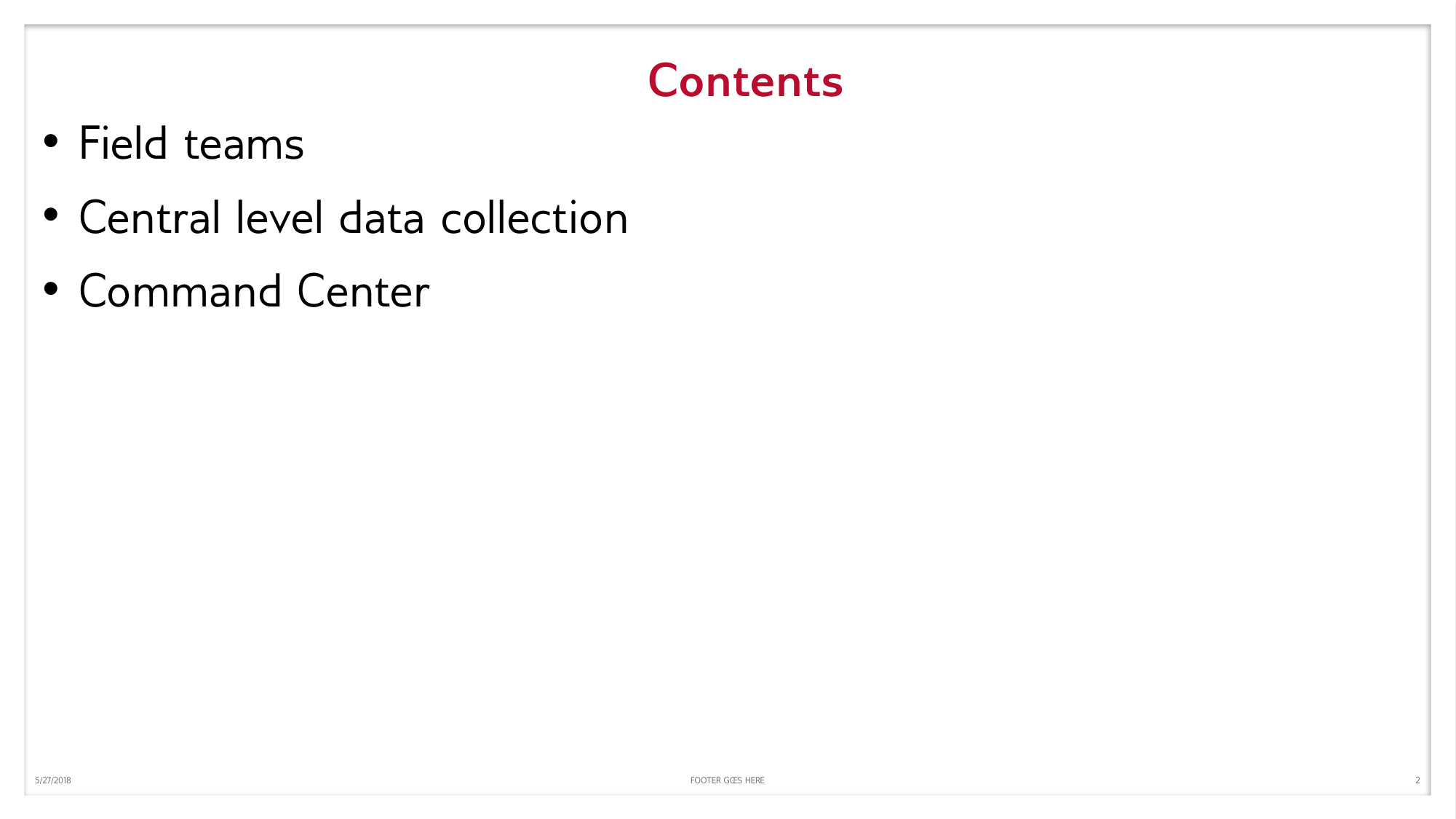

5/27/2018
FOOTER GOES HERE
2
# Contents
Field teams
Central level data collection
Command Center